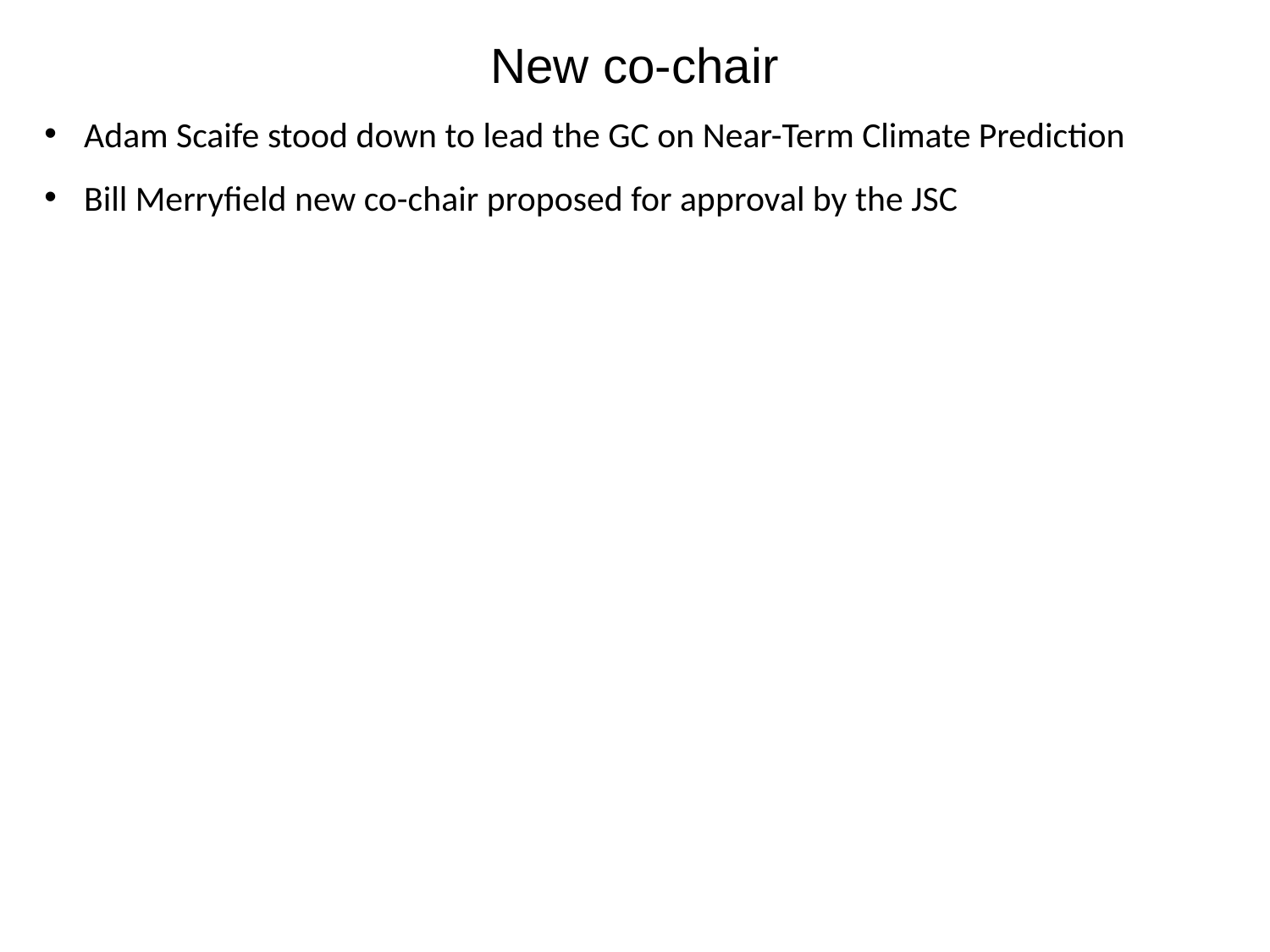

# New co-chair
Adam Scaife stood down to lead the GC on Near-Term Climate Prediction
Bill Merryfield new co-chair proposed for approval by the JSC